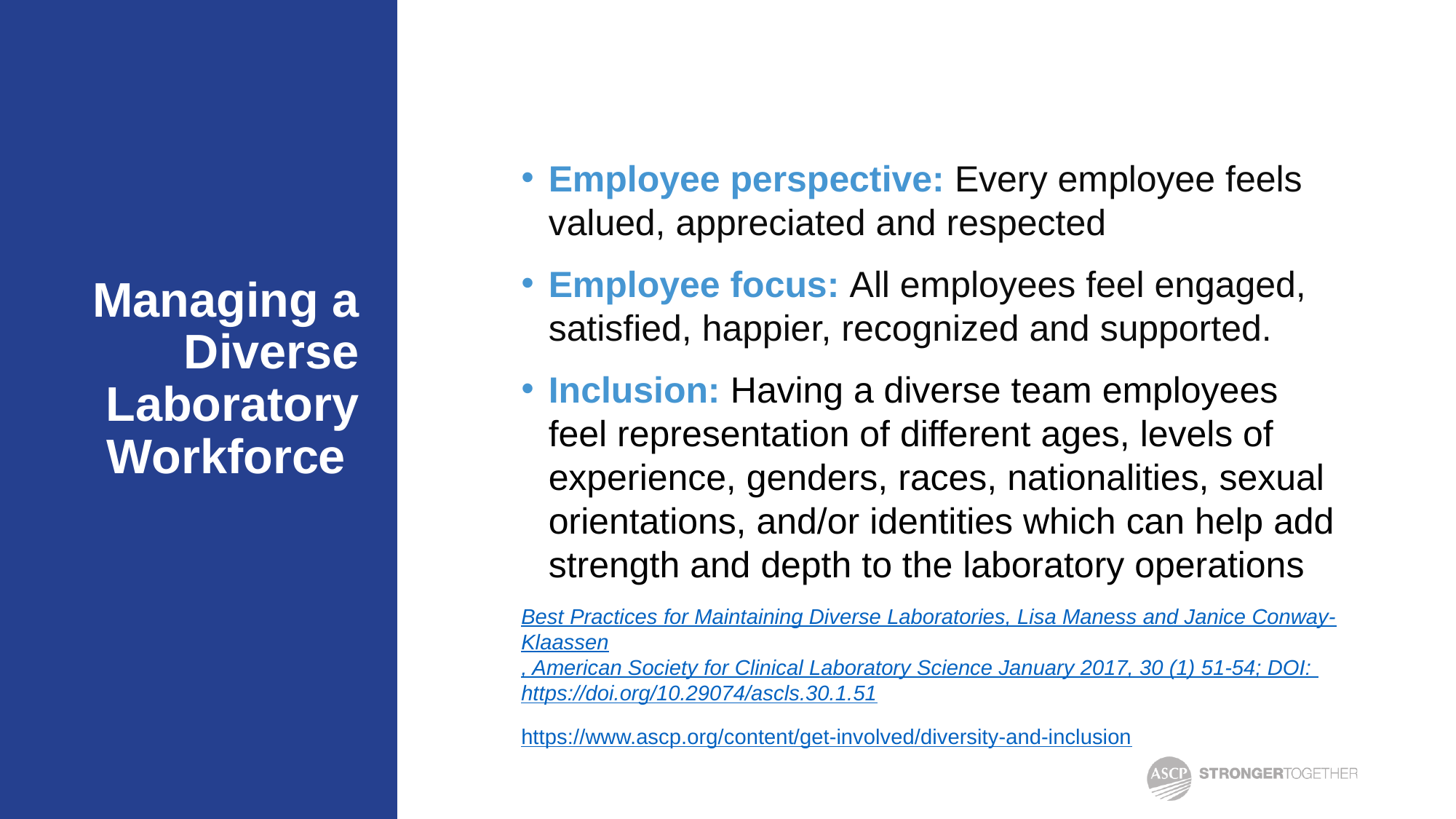

Employee perspective: Every employee feels valued, appreciated and respected
Employee focus: All employees feel engaged, satisfied, happier, recognized and supported.
Inclusion: Having a diverse team employees feel representation of different ages, levels of experience, genders, races, nationalities, sexual orientations, and/or identities which can help add strength and depth to the laboratory operations
Best Practices for Maintaining Diverse Laboratories, Lisa Maness and Janice Conway-Klaassen, American Society for Clinical Laboratory Science January 2017, 30 (1) 51-54; DOI: https://doi.org/10.29074/ascls.30.1.51
https://www.ascp.org/content/get-involved/diversity-and-inclusion

# Managing a Diverse Laboratory Workforce